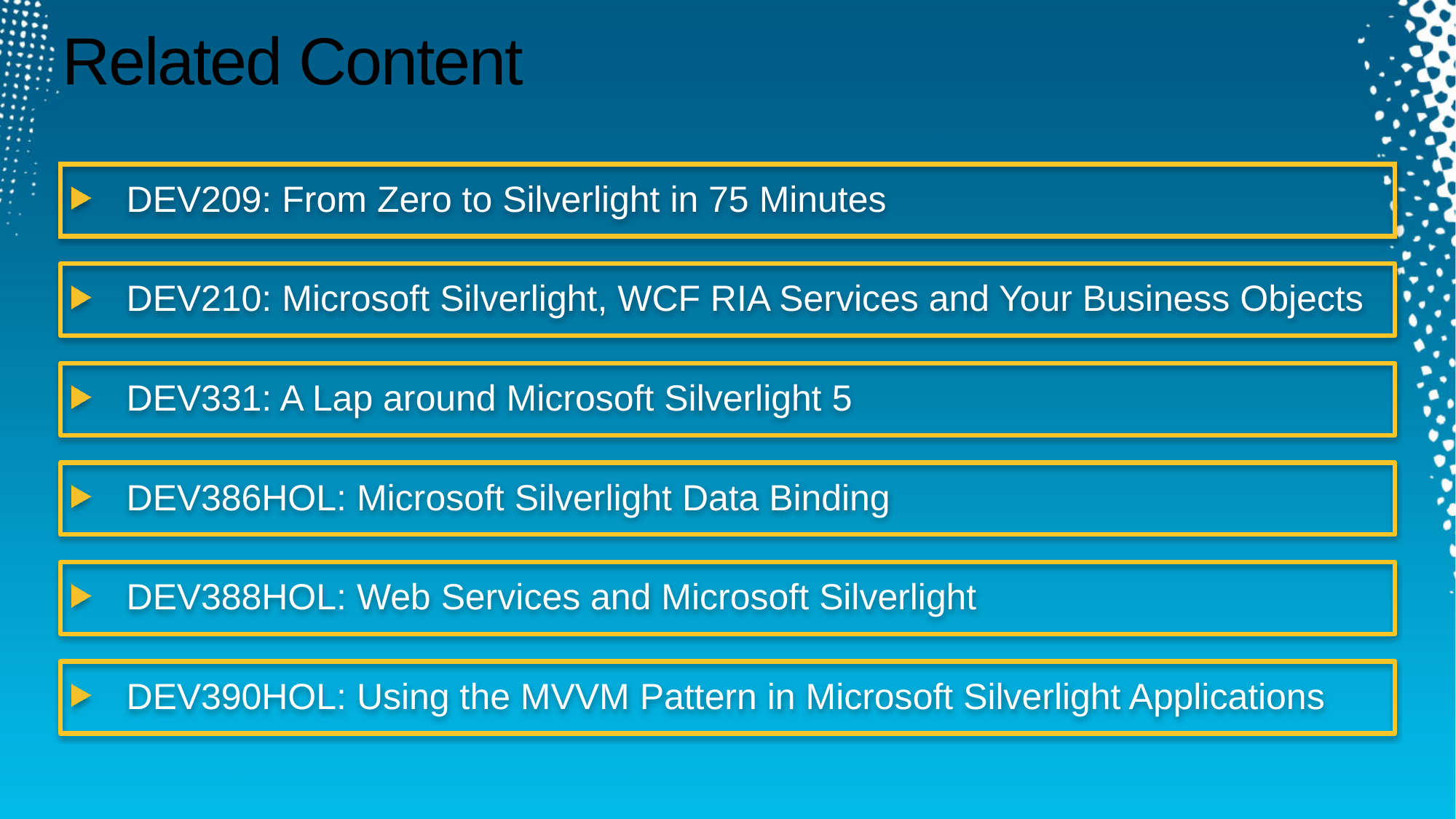

Required Slide

Speakers, please list the Breakout Sessions, Interactive Discussions, Labs, Demo Stations and Certification Exam that relate to your session. Also indicate when they can find you staffing in the TLC.

# Related Content
DEV209: From Zero to Silverlight in 75 Minutes
DEV210: Microsoft Silverlight, WCF RIA Services and Your Business Objects
DEV331: A Lap around Microsoft Silverlight 5
DEV386HOL: Microsoft Silverlight Data Binding
DEV388HOL: Web Services and Microsoft Silverlight
DEV390HOL: Using the MVVM Pattern in Microsoft Silverlight Applications